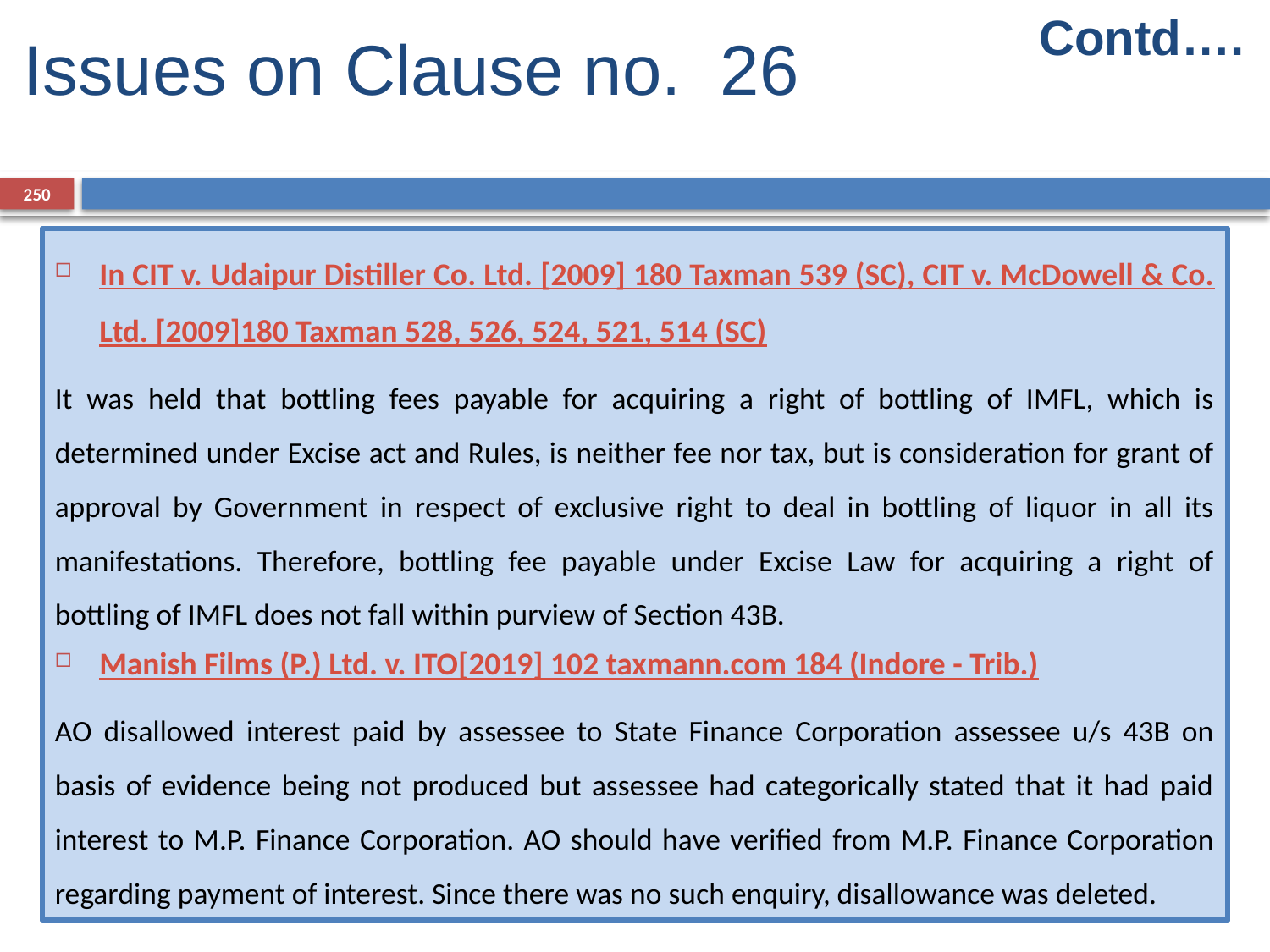

Contd….
# Issues on Clause no.  26
250
In CIT v. Udaipur Distiller Co. Ltd. [2009] 180 Taxman 539 (SC), CIT v. McDowell & Co. Ltd. [2009]180 Taxman 528, 526, 524, 521, 514 (SC)
It was held that bottling fees payable for acquiring a right of bottling of IMFL, which is determined under Excise act and Rules, is neither fee nor tax, but is consideration for grant of approval by Government in respect of exclusive right to deal in bottling of liquor in all its manifestations. Therefore, bottling fee payable under Excise Law for acquiring a right of bottling of IMFL does not fall within purview of Section 43B.
Manish Films (P.) Ltd. v. ITO[2019] 102 taxmann.com 184 (Indore - Trib.)
AO disallowed interest paid by assessee to State Finance Corporation assessee u/s 43B on basis of evidence being not produced but assessee had categorically stated that it had paid interest to M.P. Finance Corporation. AO should have verified from M.P. Finance Corporation regarding payment of interest. Since there was no such enquiry, disallowance was deleted.